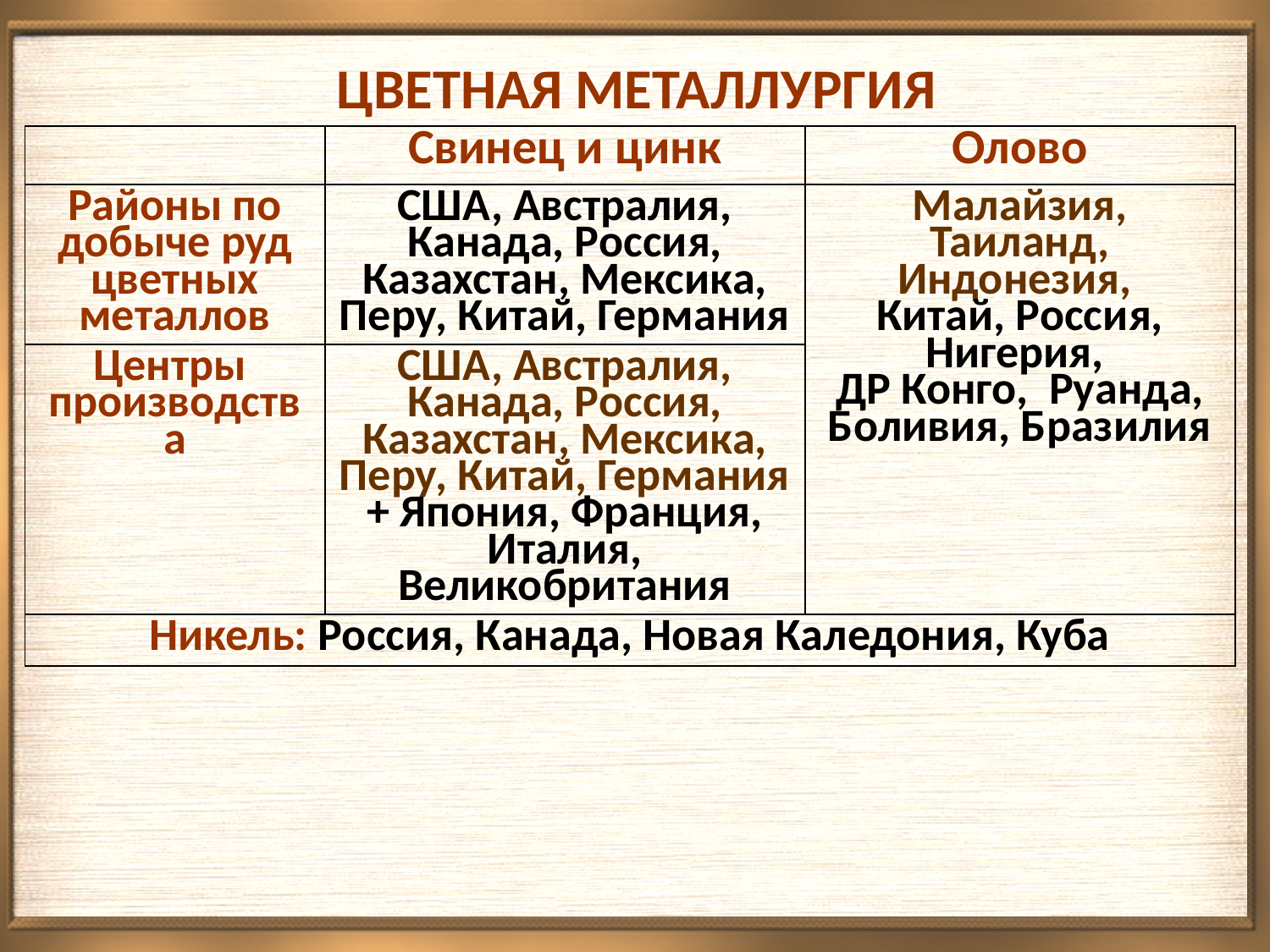

# ЦВЕТНАЯ МЕТАЛЛУРГИЯ
|  | Свинец и цинк | Олово |
| --- | --- | --- |
| Районы по добыче руд цветных металлов | США, Австралия, Канада, Россия, Казахстан, Мексика, Перу, Китай, Германия | Малайзия, Таиланд, Индонезия, Китай, Россия, Нигерия, ДР Конго, Руанда, Боливия, Бразилия |
| Центры производства | США, Австралия, Канада, Россия, Казахстан, Мексика, Перу, Китай, Германия + Япония, Франция, Италия, Великобритания |  |
| Никель: Россия, Канада, Новая Каледония, Куба |  |  |